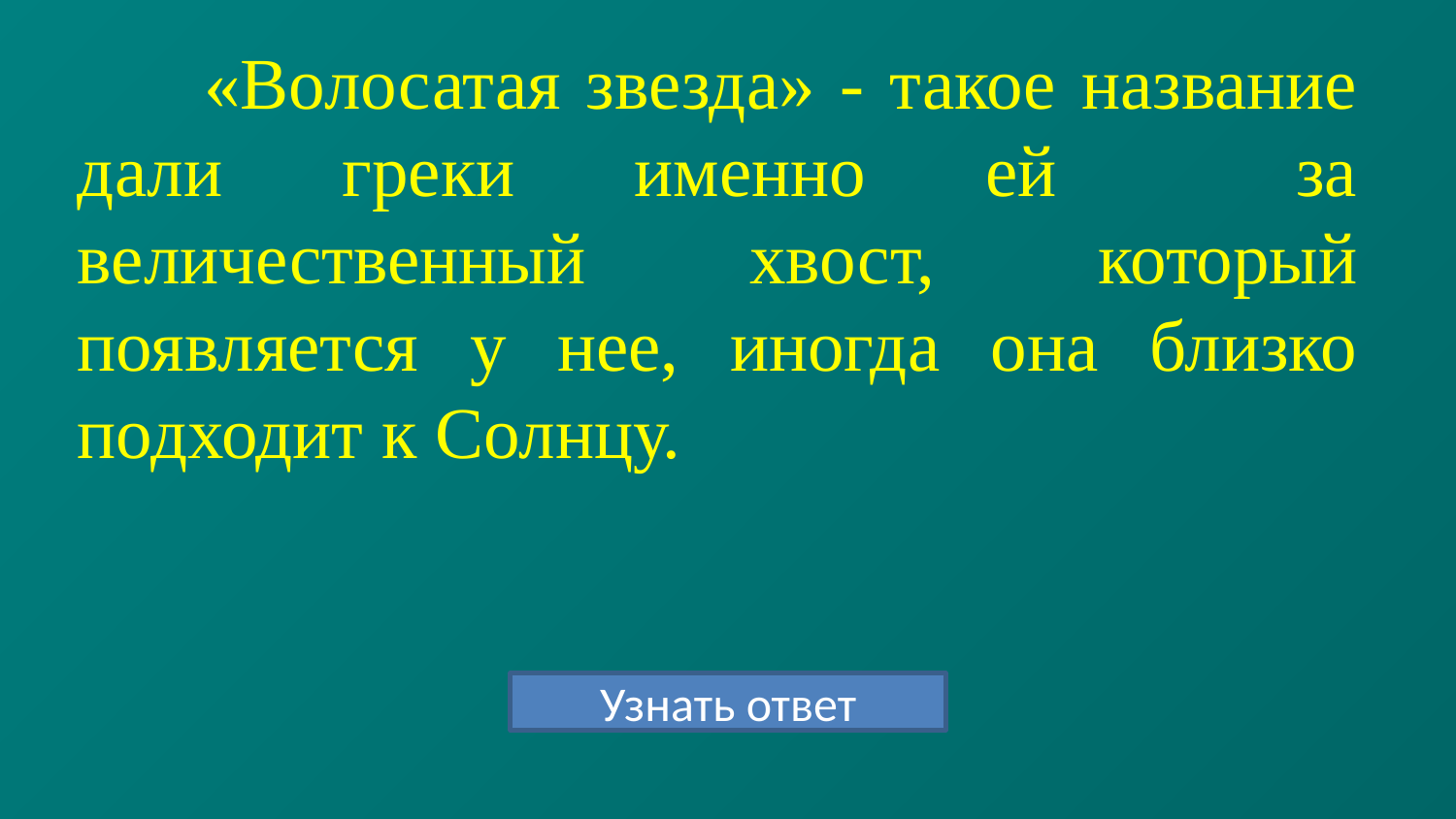

«Волосатая звезда» - такое название дали греки именно ей  за величественный хвост, который появляется у нее, иногда она близко подходит к Солнцу.